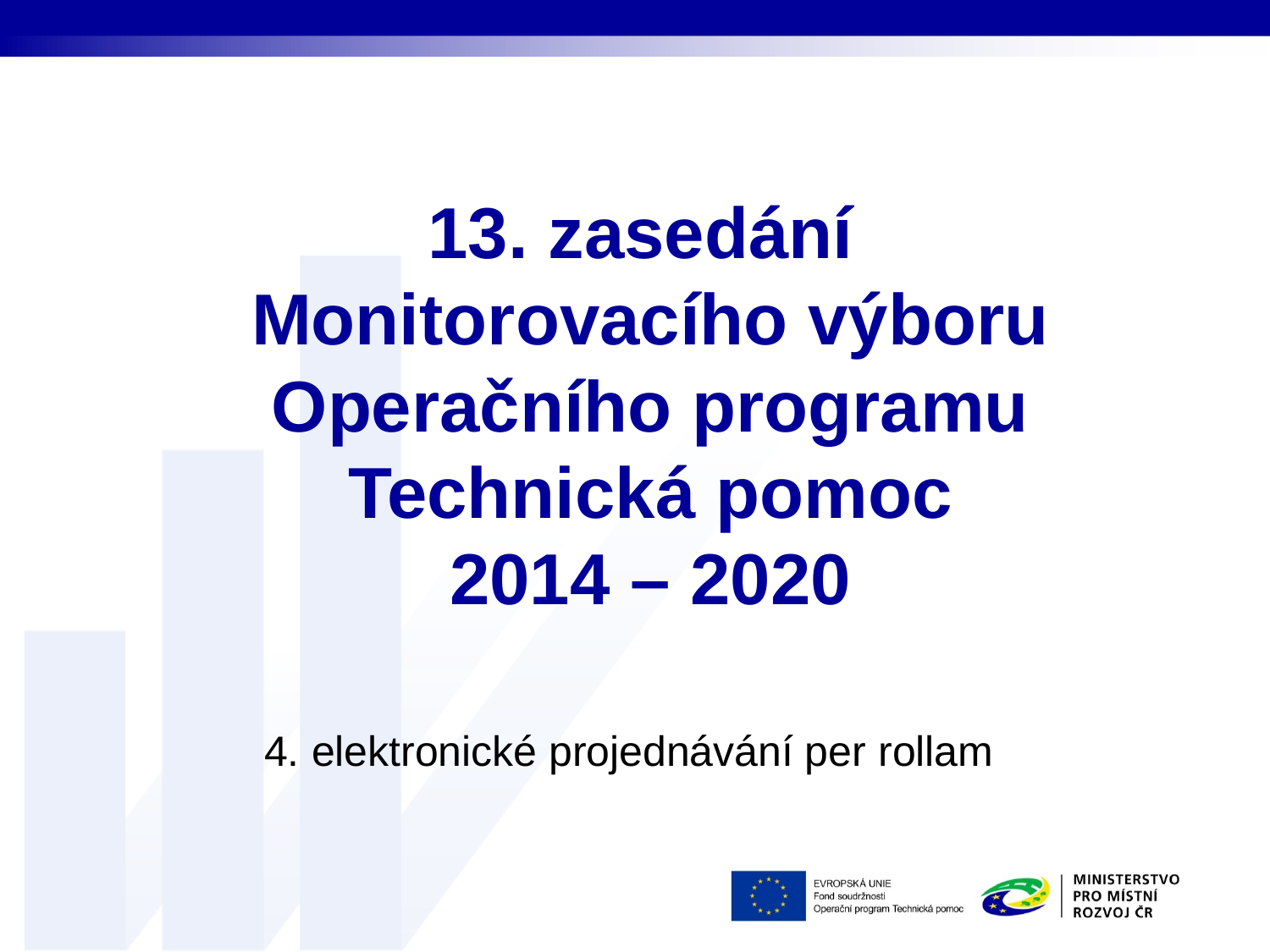

# 13. zasedání Monitorovacího výboru Operačního programu Technická pomoc 2014 – 2020
4. elektronické projednávání per rollam